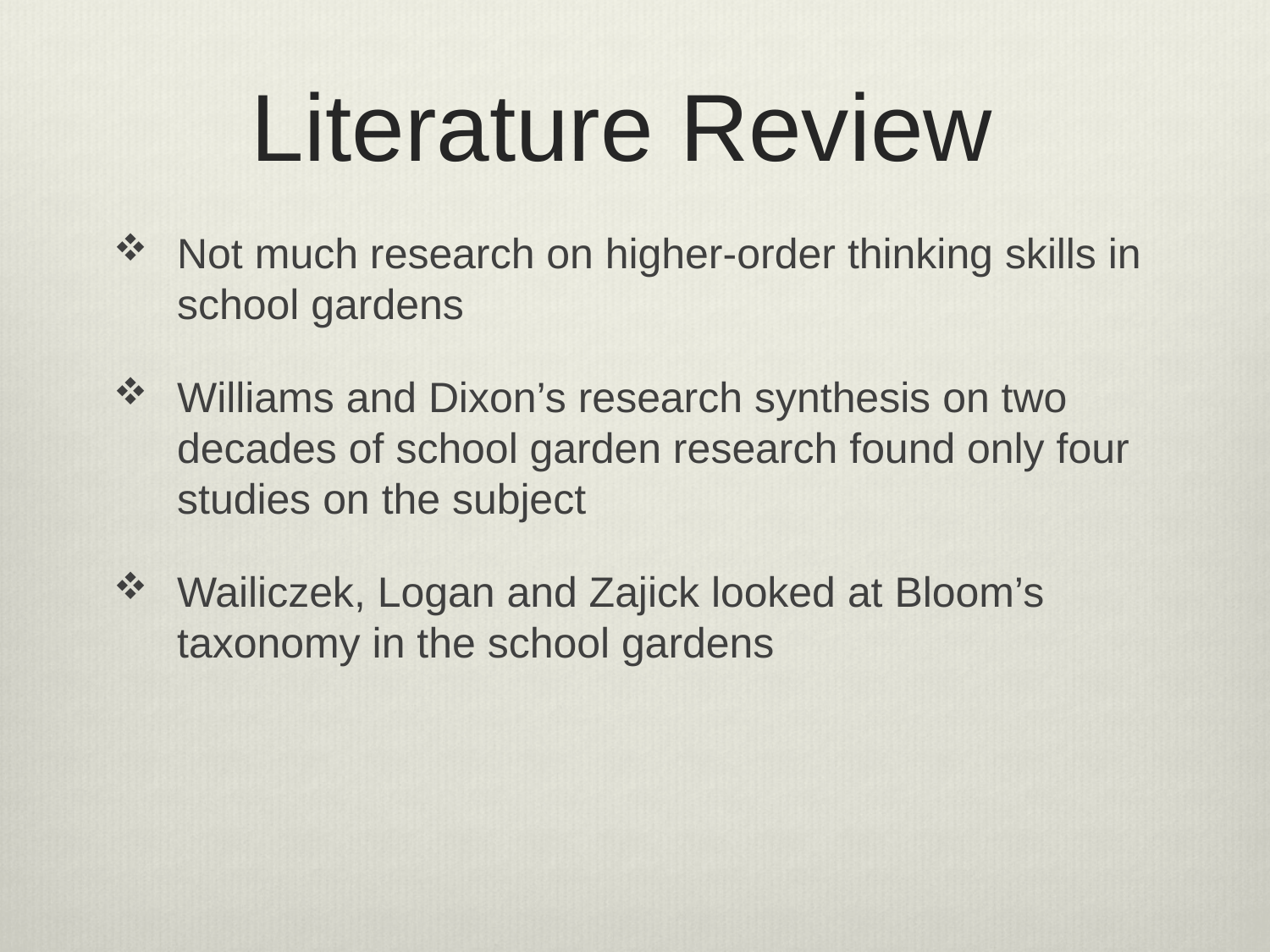

# Literature Review
Not much research on higher-order thinking skills in school gardens
Williams and Dixon’s research synthesis on two decades of school garden research found only four studies on the subject
Wailiczek, Logan and Zajick looked at Bloom’s taxonomy in the school gardens